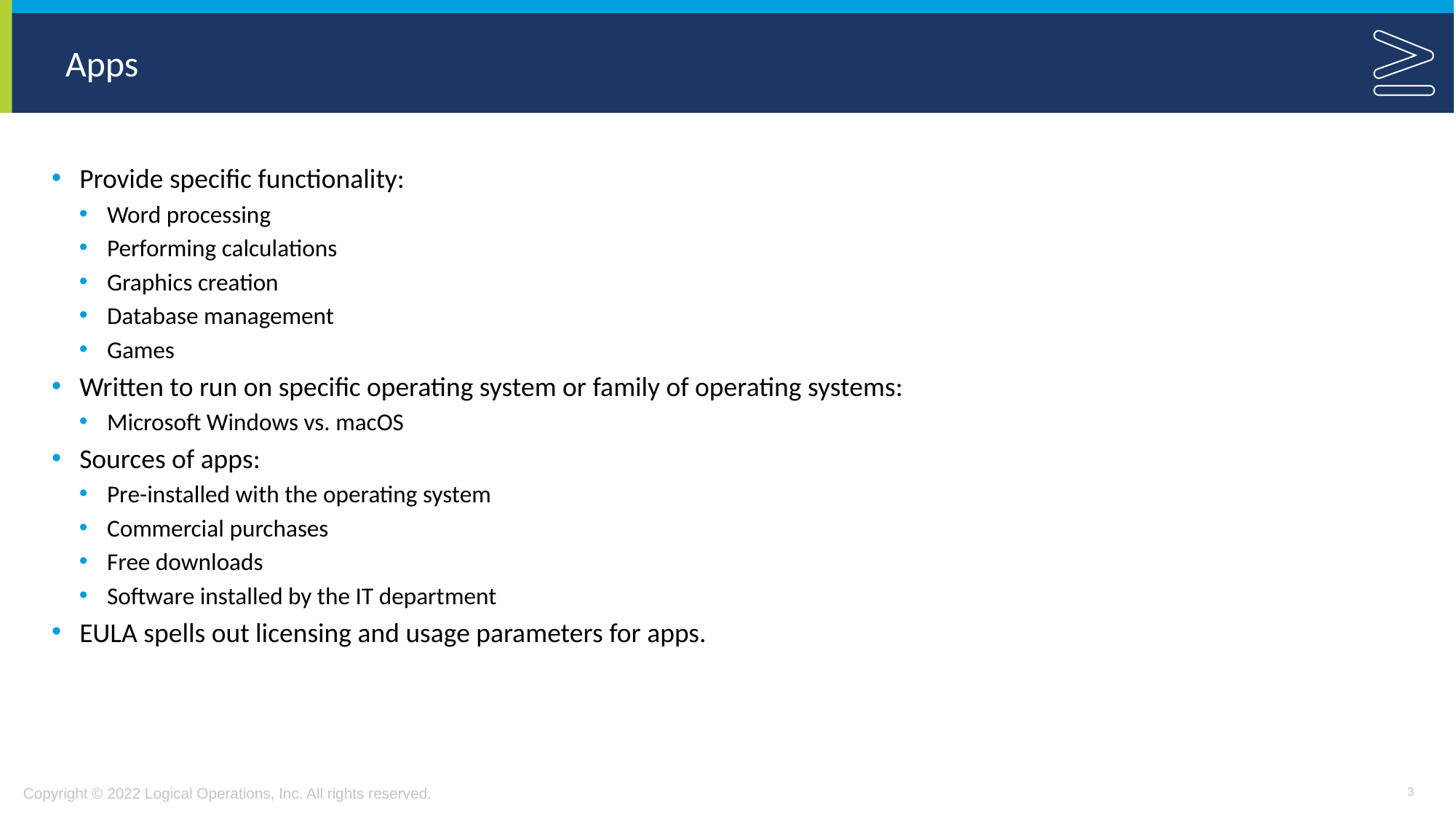

# Apps
Provide specific functionality:
Word processing
Performing calculations
Graphics creation
Database management
Games
Written to run on specific operating system or family of operating systems:
Microsoft Windows vs. macOS
Sources of apps:
Pre-installed with the operating system
Commercial purchases
Free downloads
Software installed by the IT department
EULA spells out licensing and usage parameters for apps.
3